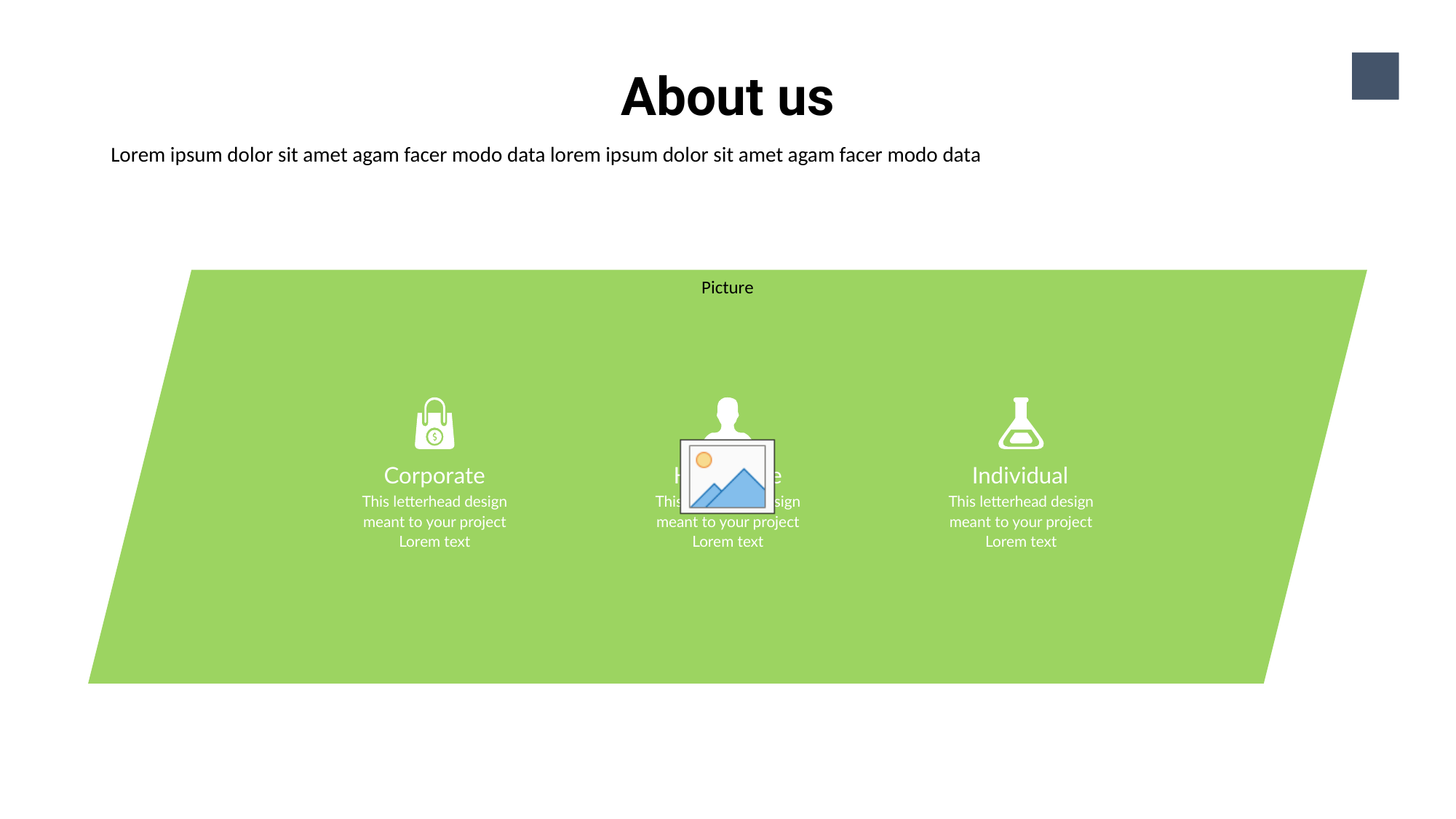

About us
5
Lorem ipsum dolor sit amet agam facer modo data lorem ipsum dolor sit amet agam facer modo data

Corporate
Healthcare
Individual
This letterhead design meant to your project Lorem text
This letterhead design meant to your project Lorem text
This letterhead design meant to your project Lorem text